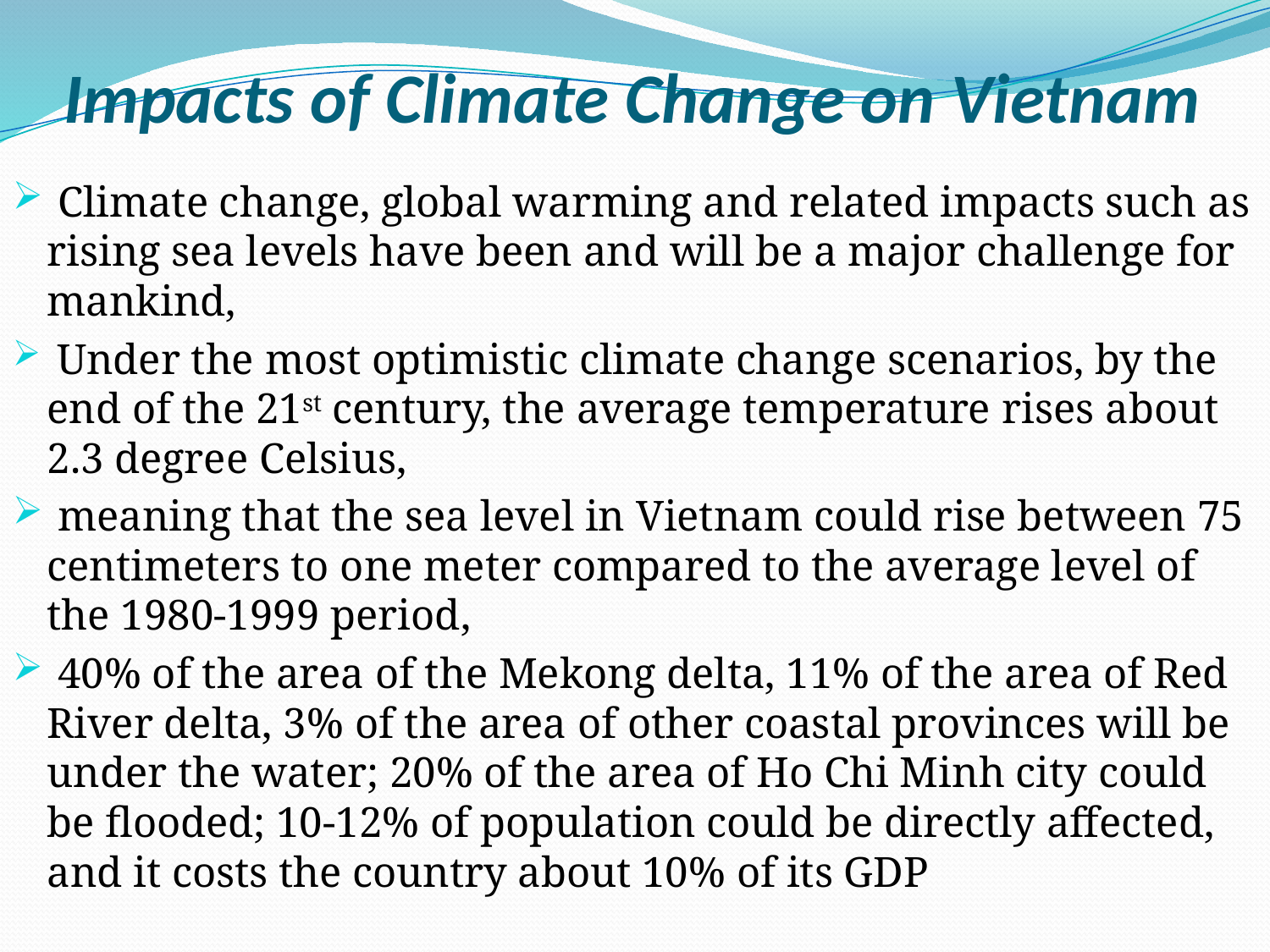

# Impacts of Climate Change on Vietnam
 Climate change, global warming and related impacts such as rising sea levels have been and will be a major challenge for mankind,
 Under the most optimistic climate change scenarios, by the end of the 21st century, the average temperature rises about 2.3 degree Celsius,
 meaning that the sea level in Vietnam could rise between 75 centimeters to one meter compared to the average level of the 1980-1999 period,
 40% of the area of the Mekong delta, 11% of the area of Red River delta, 3% of the area of other coastal provinces will be under the water; 20% of the area of Ho Chi Minh city could be flooded; 10-12% of population could be directly affected, and it costs the country about 10% of its GDP